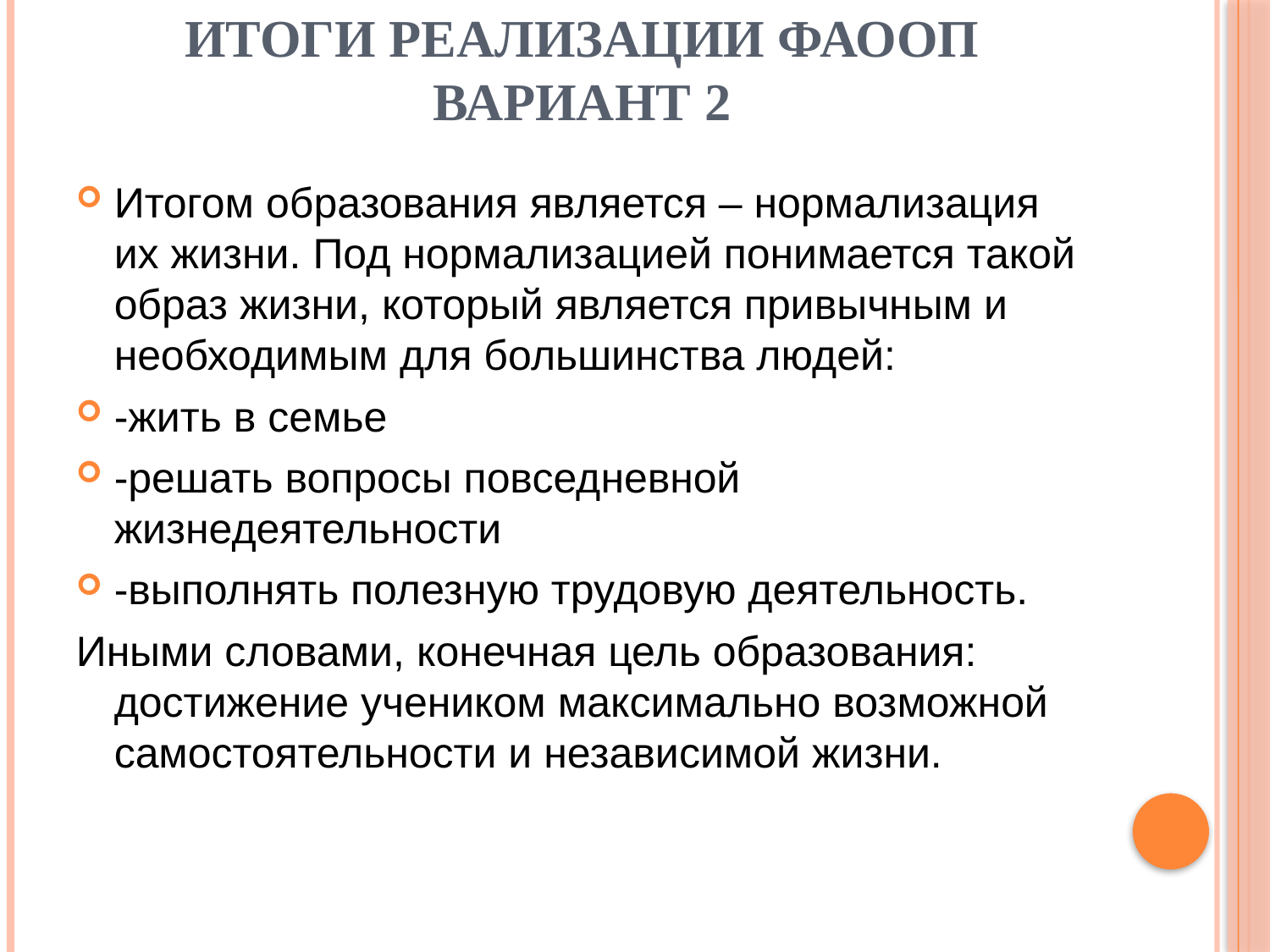

# Итоги реализации ФАООП вариант 2
Итогом образования является – нормализация их жизни. Под нормализацией понимается такой образ жизни, который является привычным и необходимым для большинства людей:
-жить в семье
-решать вопросы повседневной жизнедеятельности
-выполнять полезную трудовую деятельность.
Иными словами, конечная цель образования: достижение учеником максимально возможной самостоятельности и независимой жизни.